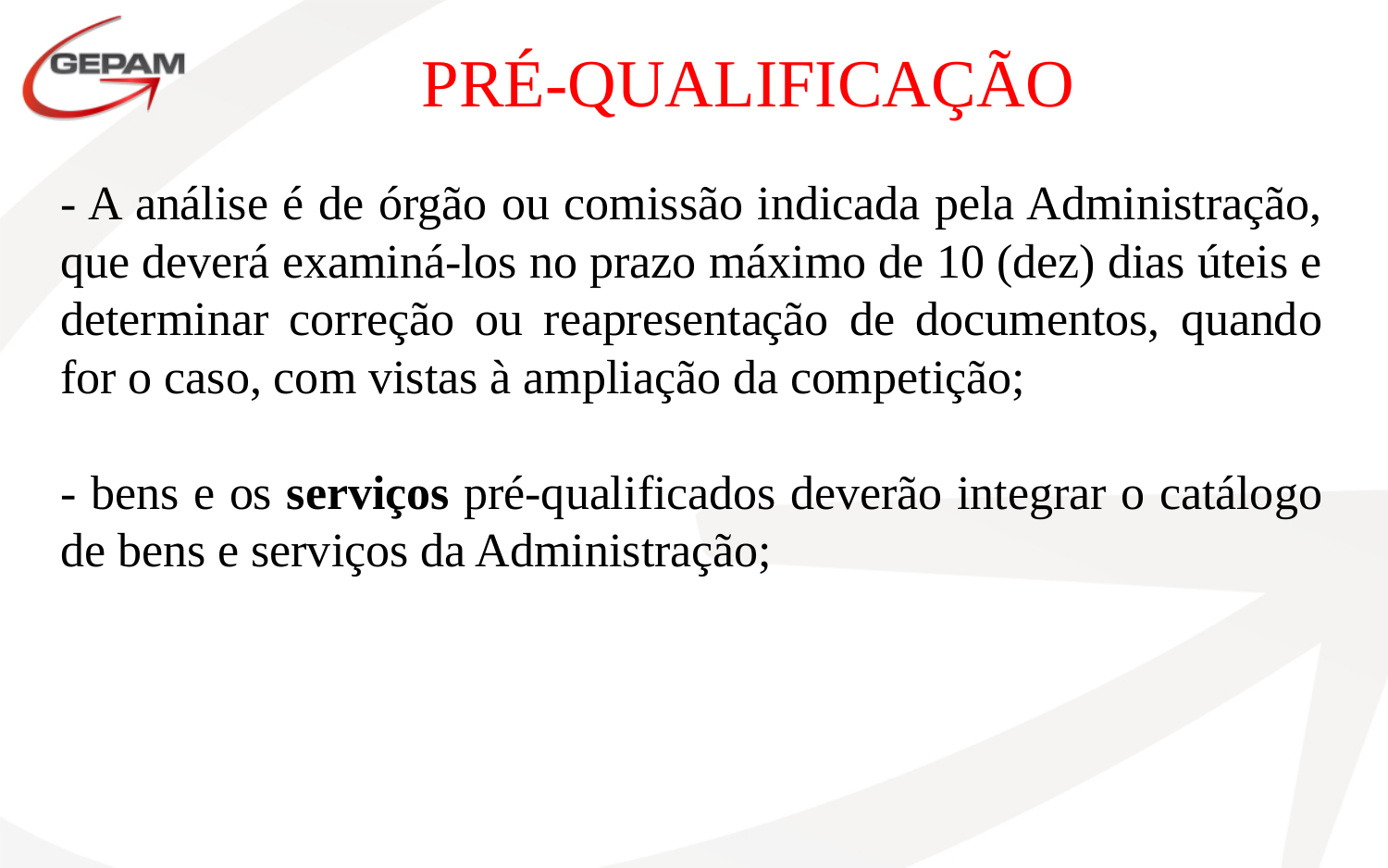

PRÉ-QUALIFICAÇÃO
- A análise é de órgão ou comissão indicada pela Administração, que deverá examiná-los no prazo máximo de 10 (dez) dias úteis e determinar correção ou reapresentação de documentos, quando for o caso, com vistas à ampliação da competição;

- bens e os serviços pré-qualificados deverão integrar o catálogo de bens e serviços da Administração;